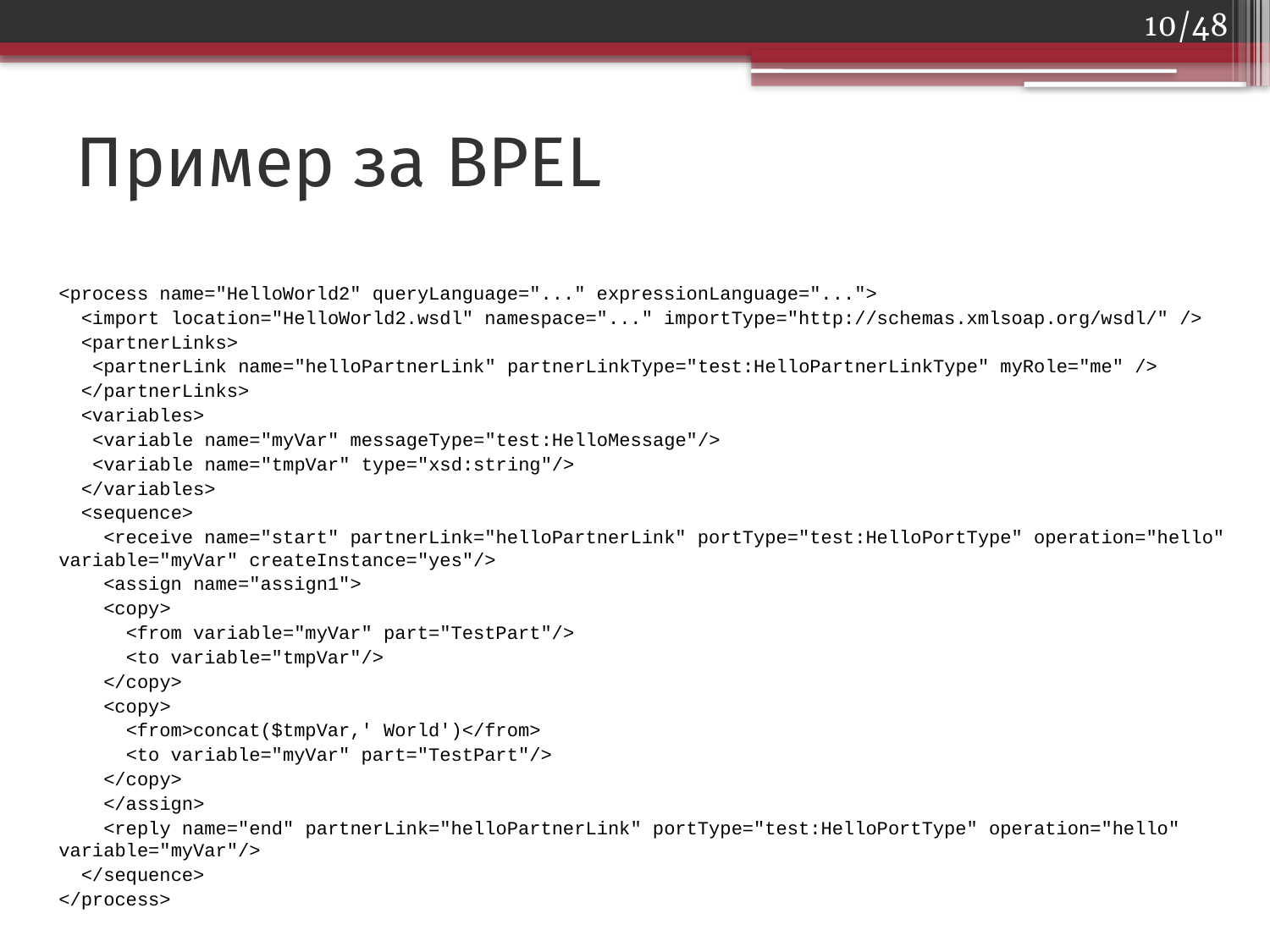

10/48
# Пример за BPEL
<process name="HelloWorld2" queryLanguage="..." expressionLanguage="...">
  <import location="HelloWorld2.wsdl" namespace="..." importType="http://schemas.xmlsoap.org/wsdl/" />
  <partnerLinks>
   <partnerLink name="helloPartnerLink" partnerLinkType="test:HelloPartnerLinkType" myRole="me" />
  </partnerLinks>
  <variables>
   <variable name="myVar" messageType="test:HelloMessage"/>
   <variable name="tmpVar" type="xsd:string"/>
  </variables>
  <sequence>
    <receive name="start" partnerLink="helloPartnerLink" portType="test:HelloPortType" operation="hello" variable="myVar" createInstance="yes"/>
    <assign name="assign1">
    <copy>
      <from variable="myVar" part="TestPart"/>
      <to variable="tmpVar"/>
    </copy>
    <copy>
      <from>concat($tmpVar,' World')</from>
      <to variable="myVar" part="TestPart"/>
    </copy>
    </assign>
    <reply name="end" partnerLink="helloPartnerLink" portType="test:HelloPortType" operation="hello" variable="myVar"/>
  </sequence>
</process>